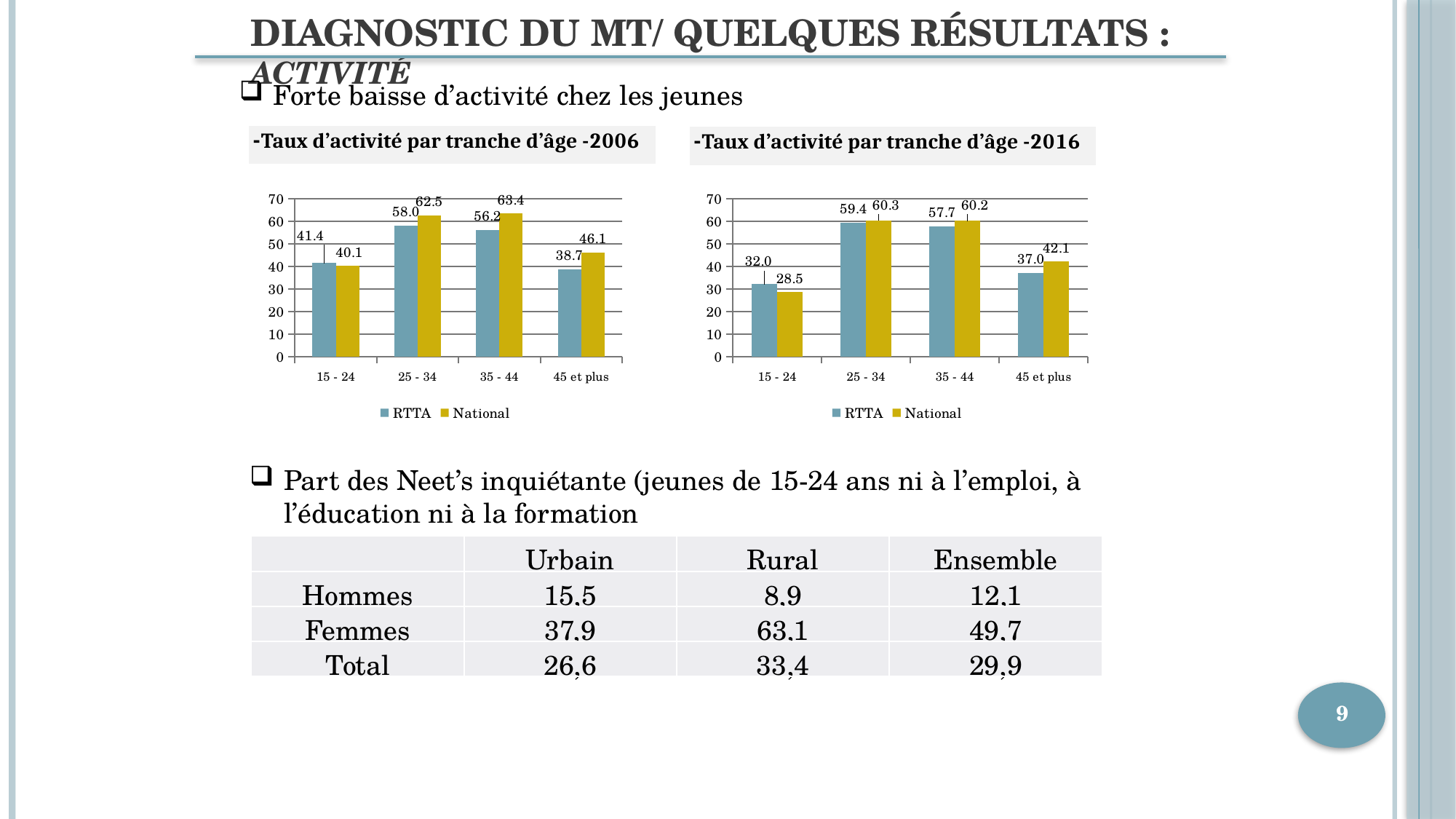

Diagnostic du mt/ Quelques résultats : Activité
Forte baisse d’activité chez les jeunes
| Taux d’activité par tranche d’âge -2006- |
| --- |
| Taux d’activité par tranche d’âge -2016- |
| --- |

### Chart

| Category | RTTA | National |
|---|---|---|
| 15 - 24 | 32.021657361546836 | 28.504856921045057 |
| 25 - 34 | 59.39049843391761 | 60.306653897176275 |
| 35 - 44 | 57.67812910132541 | 60.1993445881452 |
| 45 et plus | 37.04322372487092 | 42.060179057549256 |

### Chart

| Category | RTTA | National |
|---|---|---|
| 15 - 24 | 41.42112248901833 | 40.10705297132266 |
| 25 - 34 | 58.030506525442966 | 62.52329602074751 |
| 35 - 44 | 56.15192918673708 | 63.371939672314916 |
| 45 et plus | 38.74396005493454 | 46.13409498024634 |
Part des Neet’s inquiétante (jeunes de 15-24 ans ni à l’emploi, à l’éducation ni à la formation
|  | Urbain | Rural | Ensemble |
| --- | --- | --- | --- |
| Hommes | 15,5 | 8,9 | 12,1 |
| Femmes | 37,9 | 63,1 | 49,7 |
| Total | 26,6 | 33,4 | 29,9 |
9